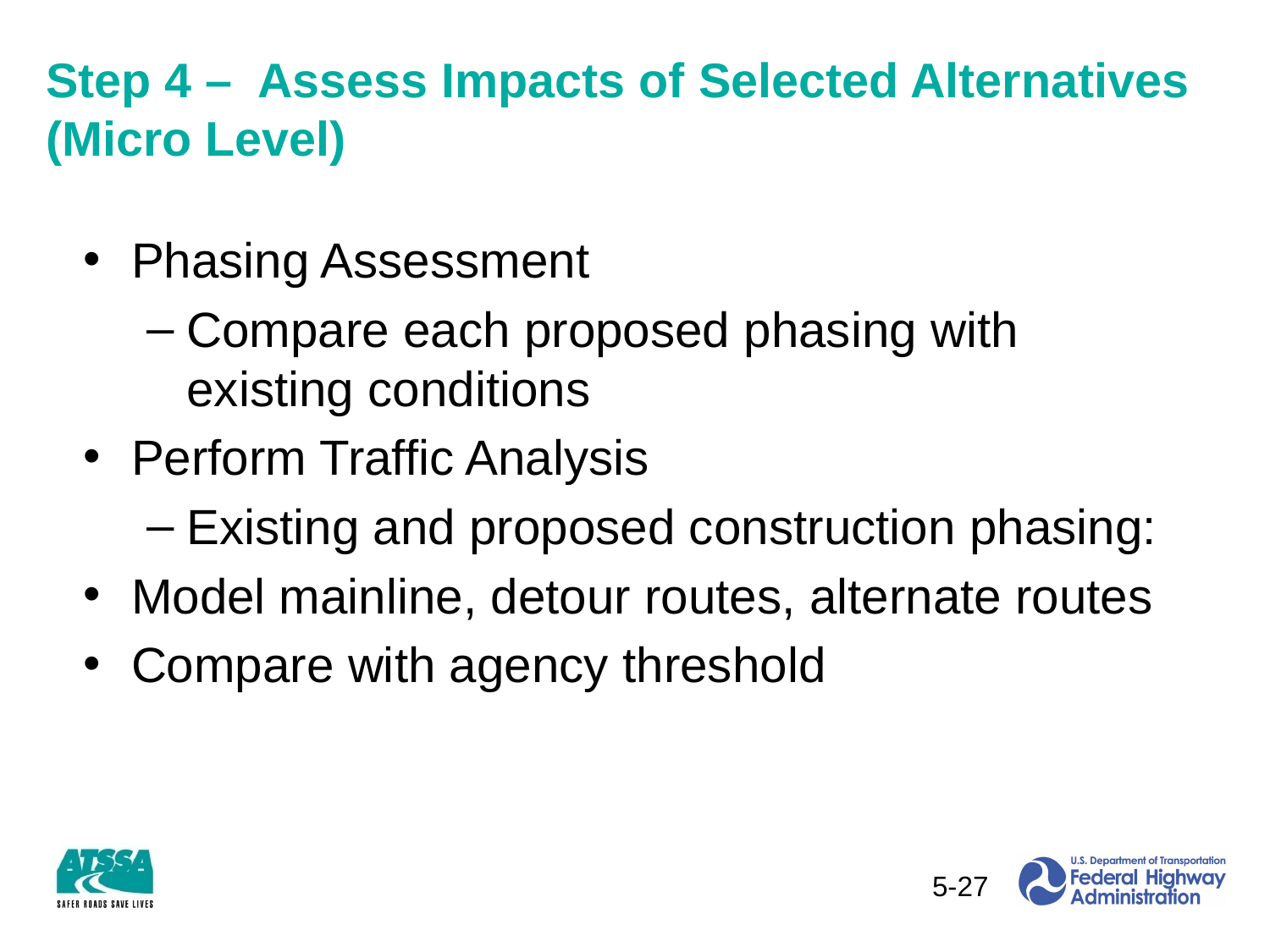

# Step 4 –  Assess Impacts of Selected Alternatives (Micro Level)
Phasing Assessment
Compare each proposed phasing with existing conditions
Perform Traffic Analysis
Existing and proposed construction phasing:
Model mainline, detour routes, alternate routes
Compare with agency threshold